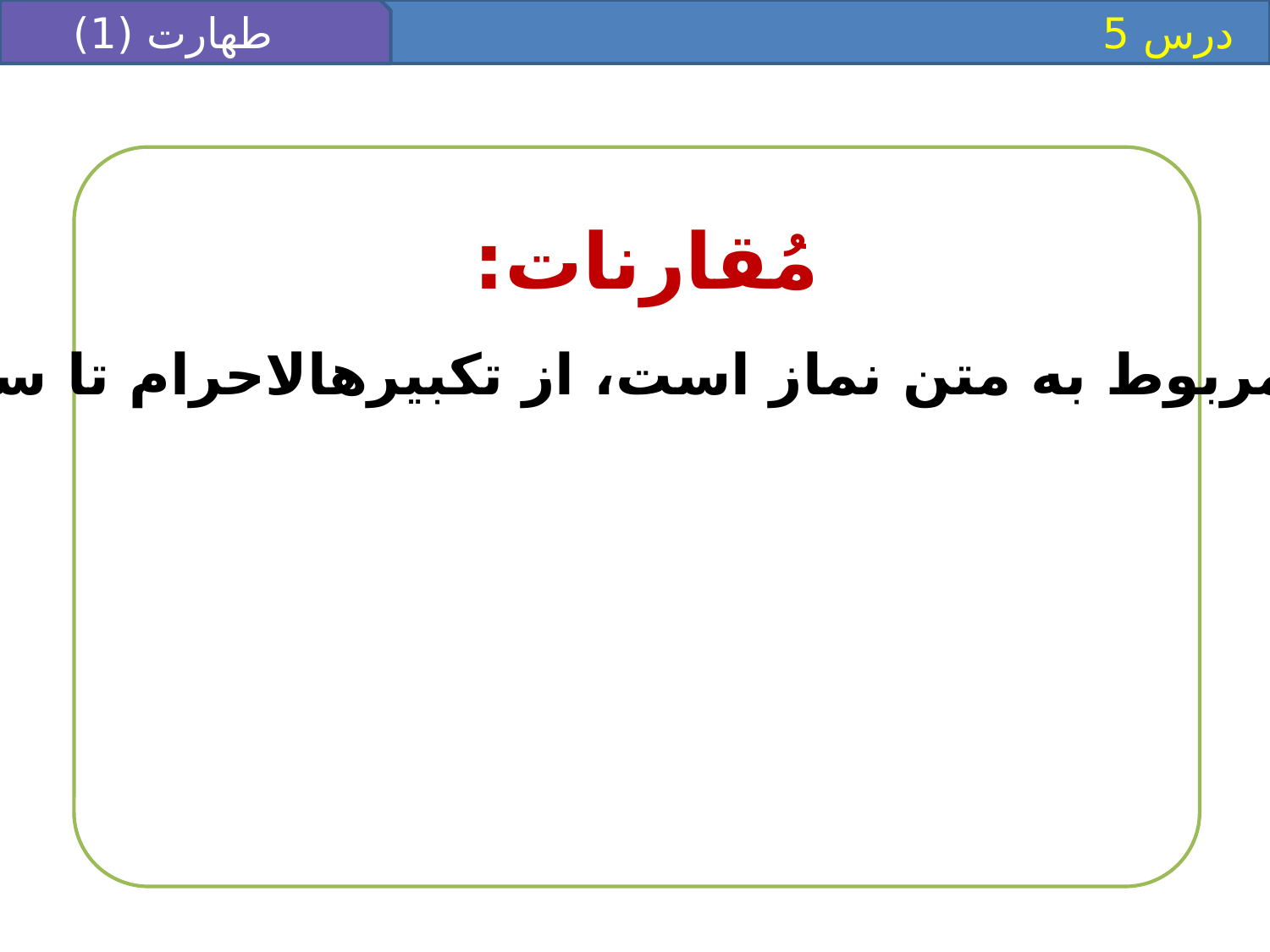

طهارت (1)
 درس 5

مُقارنات:
كه مربوط به متن نماز است، از تكبيره‏الاحرام تا سلام.